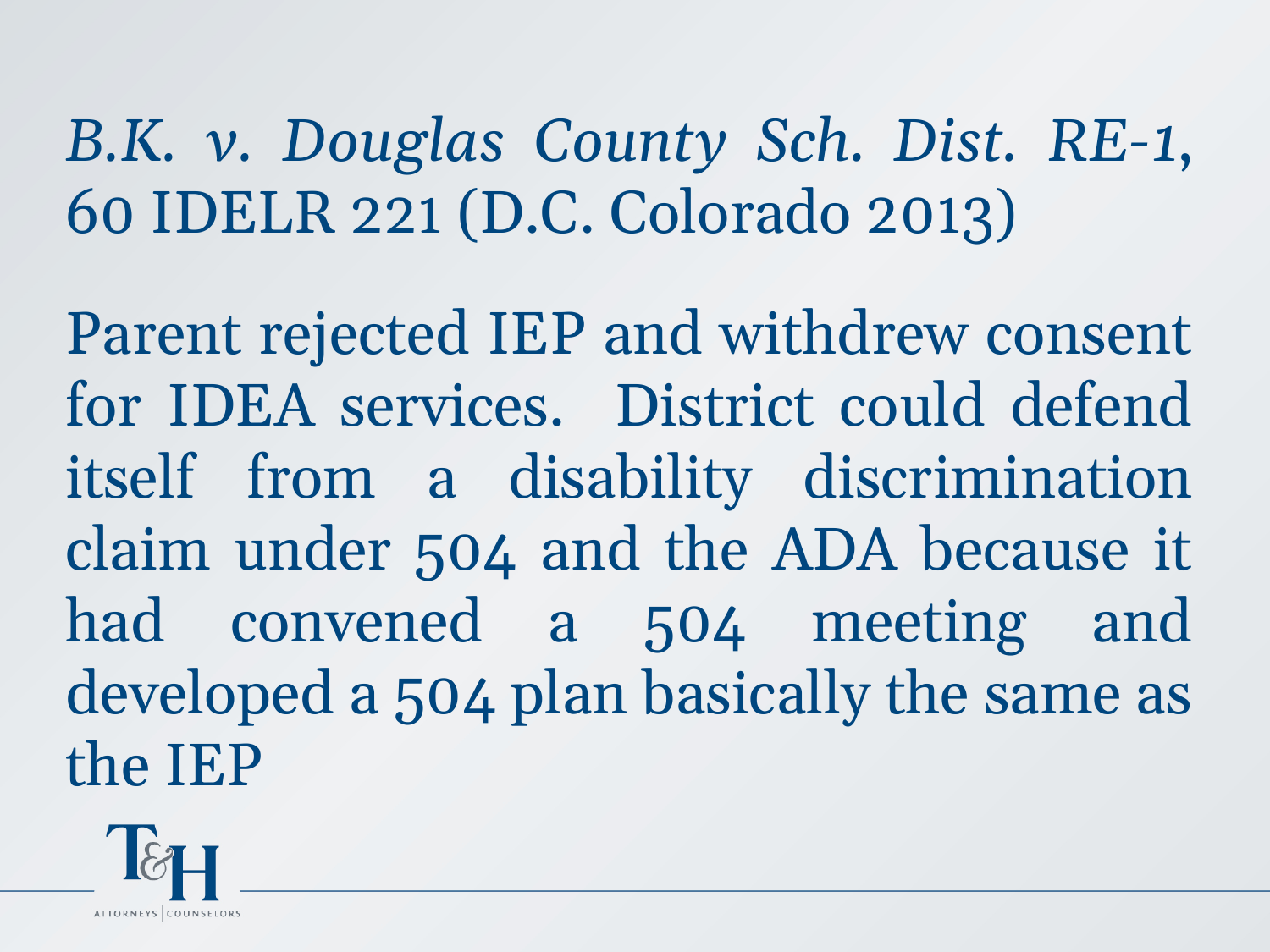

B.K. v. Douglas County Sch. Dist. RE-1, 60 IDELR 221 (D.C. Colorado 2013)

Parent rejected IEP and withdrew consent for IDEA services.  District could defend itself from a disability discrimination claim under 504 and the ADA because it had convened a 504 meeting and developed a 504 plan basically the same as the IEP